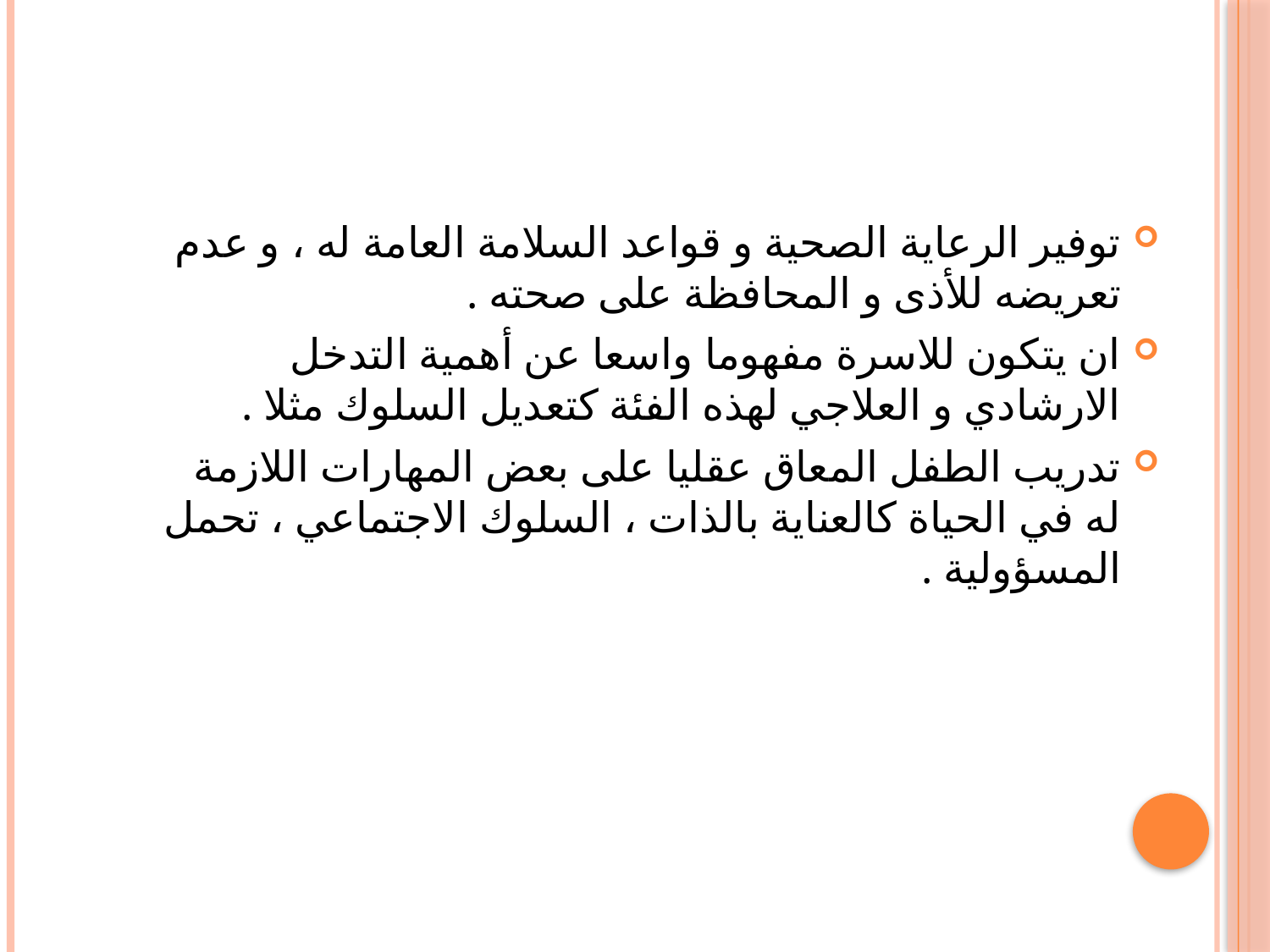

توفير الرعاية الصحية و قواعد السلامة العامة له ، و عدم تعريضه للأذى و المحافظة على صحته .
ان يتكون للاسرة مفهوما واسعا عن أهمية التدخل الارشادي و العلاجي لهذه الفئة كتعديل السلوك مثلا .
تدريب الطفل المعاق عقليا على بعض المهارات اللازمة له في الحياة كالعناية بالذات ، السلوك الاجتماعي ، تحمل المسؤولية .